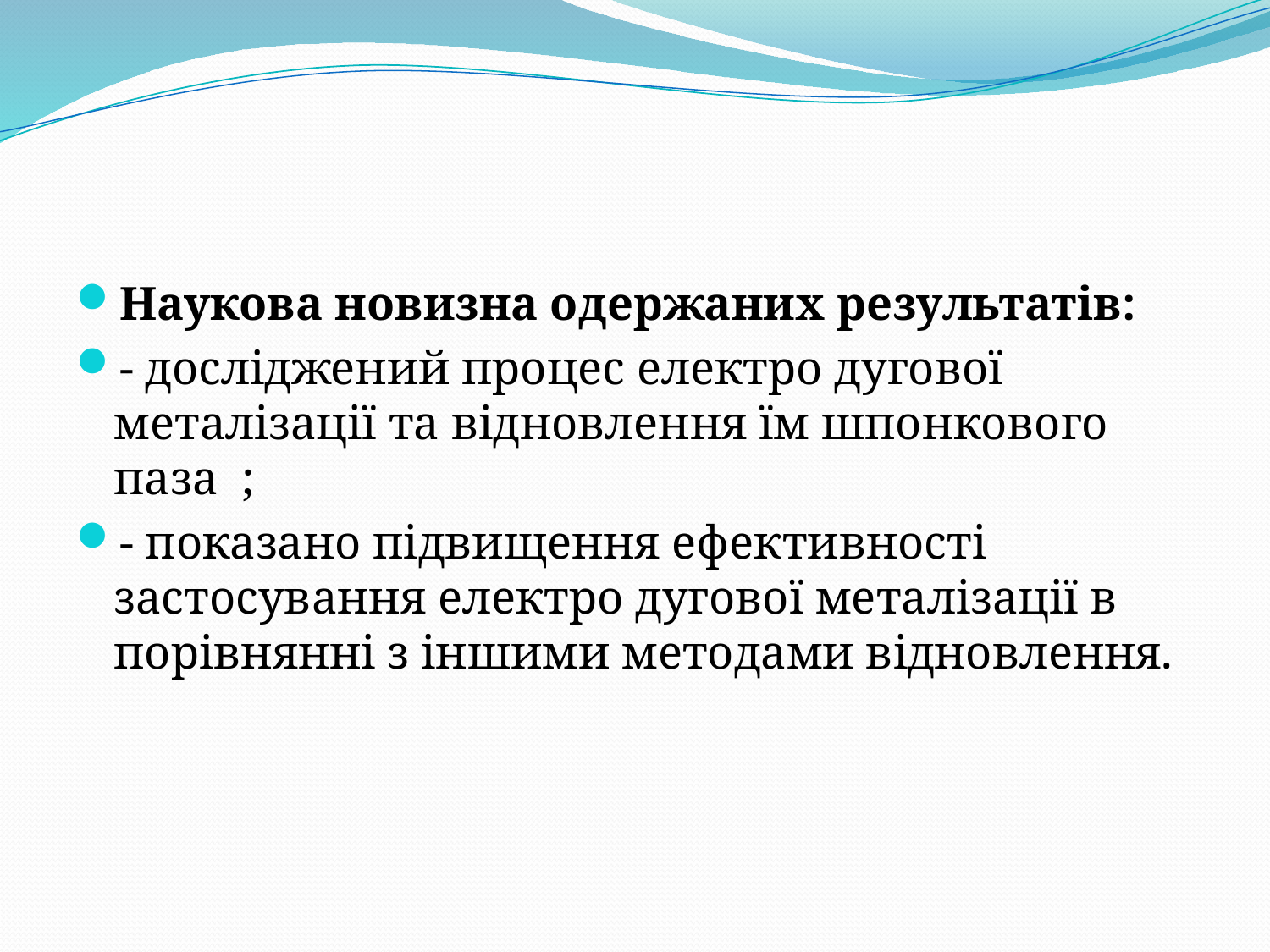

#
Наукова новизна одержаних результатів:
- досліджений процес електро дугової металізації та відновлення їм шпонкового паза  ;
- показано підвищення ефективності застосування електро дугової металізації в порівнянні з іншими методами відновлення.